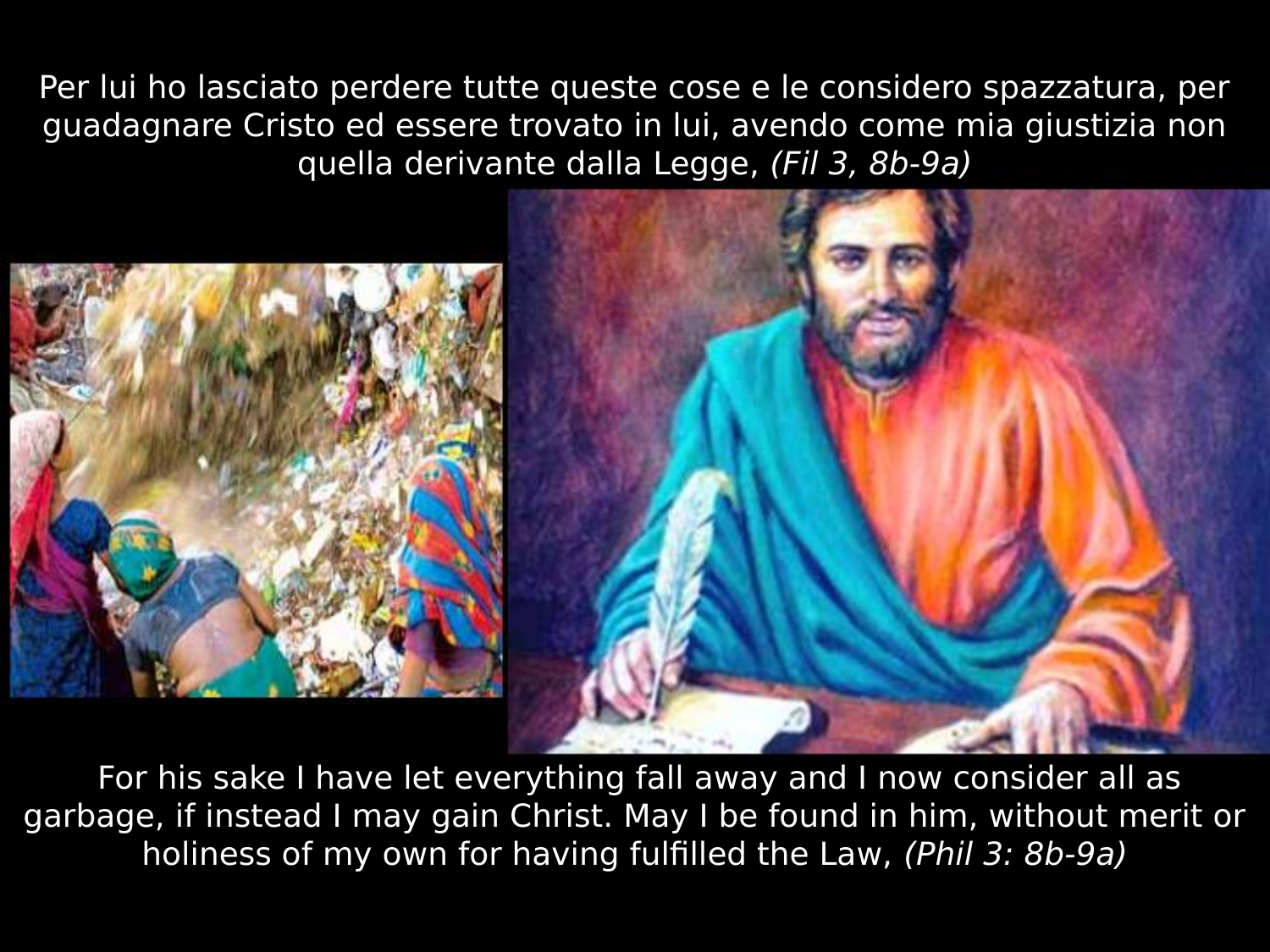

# Per lui ho lasciato perdere tutte queste cose e le considero spazzatura, per guadagnare Cristo ed essere trovato in lui, avendo come mia giustizia non quella derivante dalla Legge, (Fil 3, 8b-9a)
 For his sake I have let everything fall away and I now consider all as garbage, if instead I may gain Christ. May I be found in him, without merit or holiness of my own for having fulfilled the Law, (Phil 3: 8b-9a)